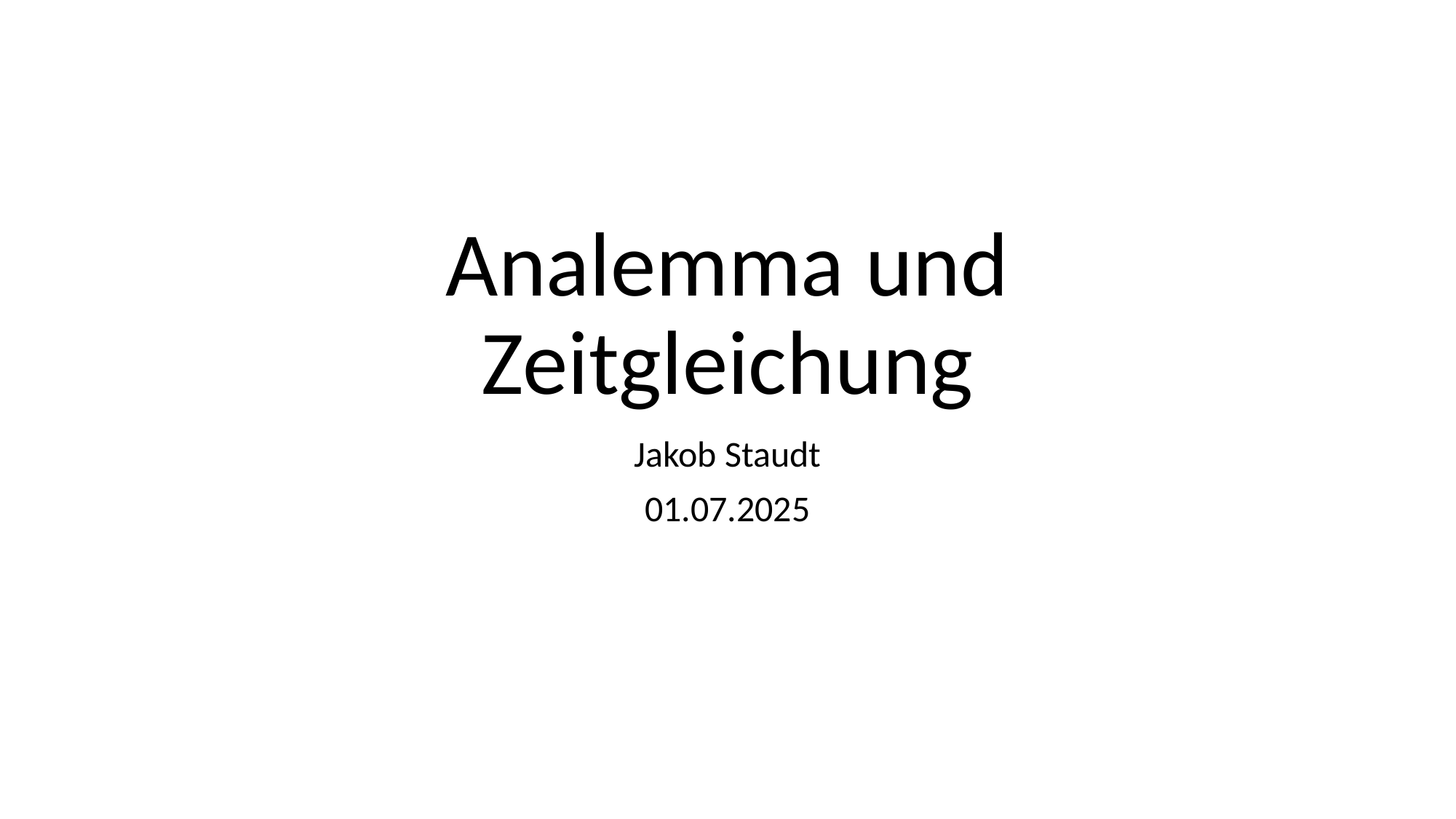

# Analemma und Zeitgleichung
Jakob Staudt
01.07.2025